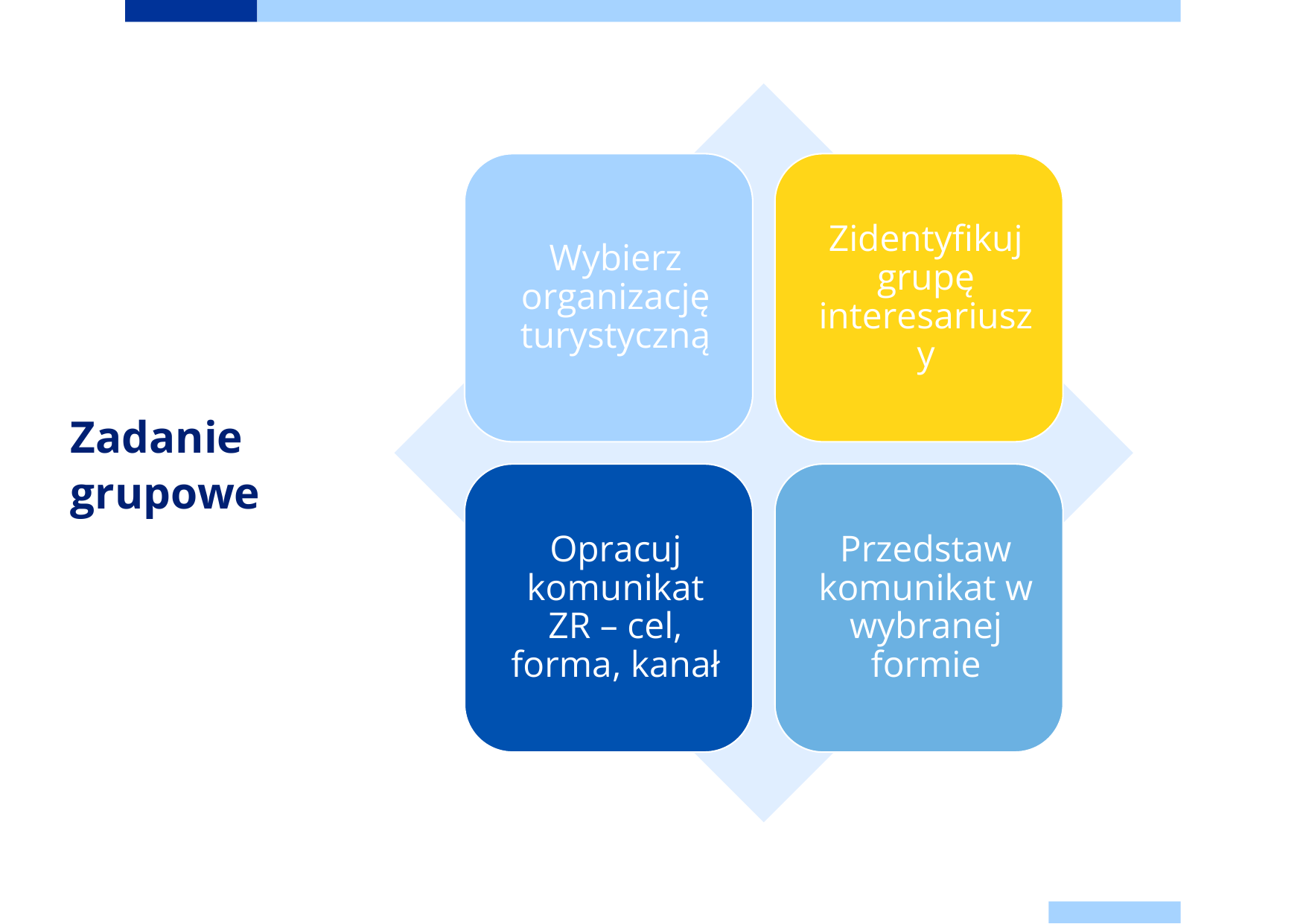

Wybierz organizację turystyczną
Zidentyfikuj grupę interesariuszy
Opracuj komunikat ZR – cel, forma, kanał
Przedstaw komunikat w wybranej formie
# Zadanie grupowe